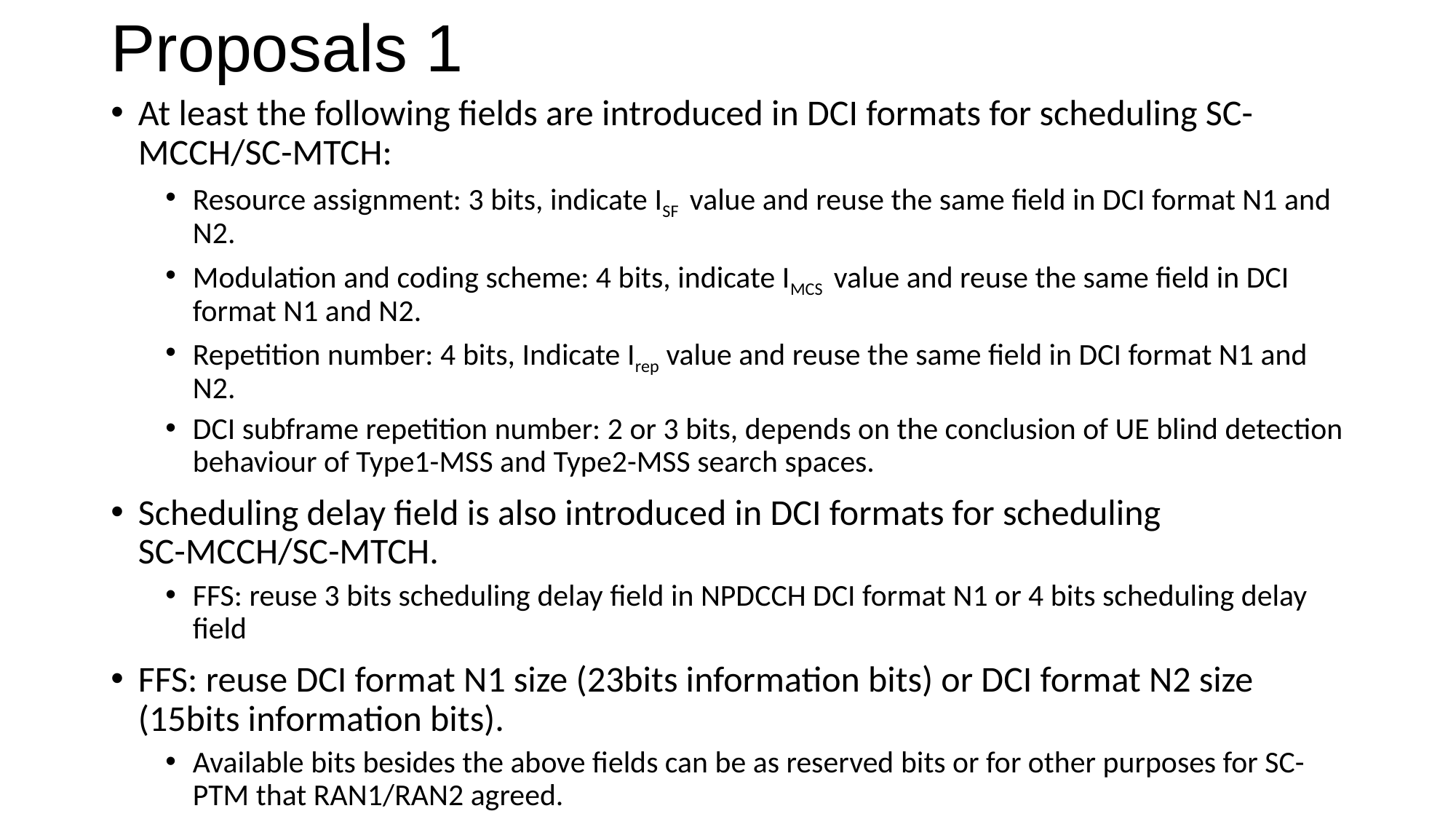

# Proposals 1
At least the following fields are introduced in DCI formats for scheduling SC-MCCH/SC-MTCH:
Resource assignment: 3 bits, indicate ISF  value and reuse the same field in DCI format N1 and N2.
Modulation and coding scheme: 4 bits, indicate IMCS  value and reuse the same field in DCI format N1 and N2.
Repetition number: 4 bits, Indicate Irep value and reuse the same field in DCI format N1 and N2.
DCI subframe repetition number: 2 or 3 bits, depends on the conclusion of UE blind detection behaviour of Type1-MSS and Type2-MSS search spaces.
Scheduling delay field is also introduced in DCI formats for scheduling SC-MCCH/SC-MTCH.
FFS: reuse 3 bits scheduling delay field in NPDCCH DCI format N1 or 4 bits scheduling delay field
FFS: reuse DCI format N1 size (23bits information bits) or DCI format N2 size (15bits information bits).
Available bits besides the above fields can be as reserved bits or for other purposes for SC-PTM that RAN1/RAN2 agreed.